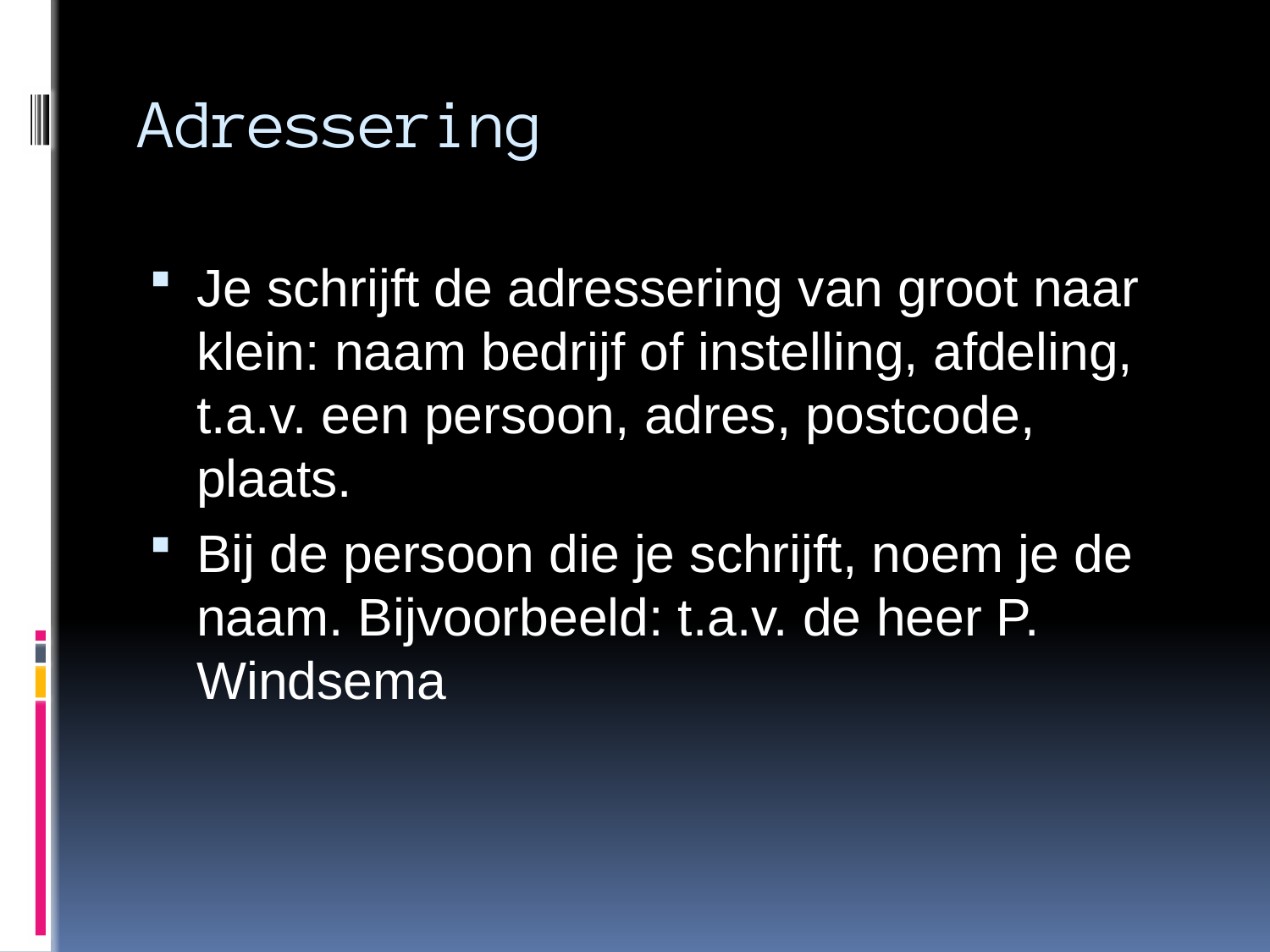

# Adressering
Je schrijft de adressering van groot naar klein: naam bedrijf of instelling, afdeling, t.a.v. een persoon, adres, postcode, plaats.
Bij de persoon die je schrijft, noem je de naam. Bijvoorbeeld: t.a.v. de heer P. Windsema